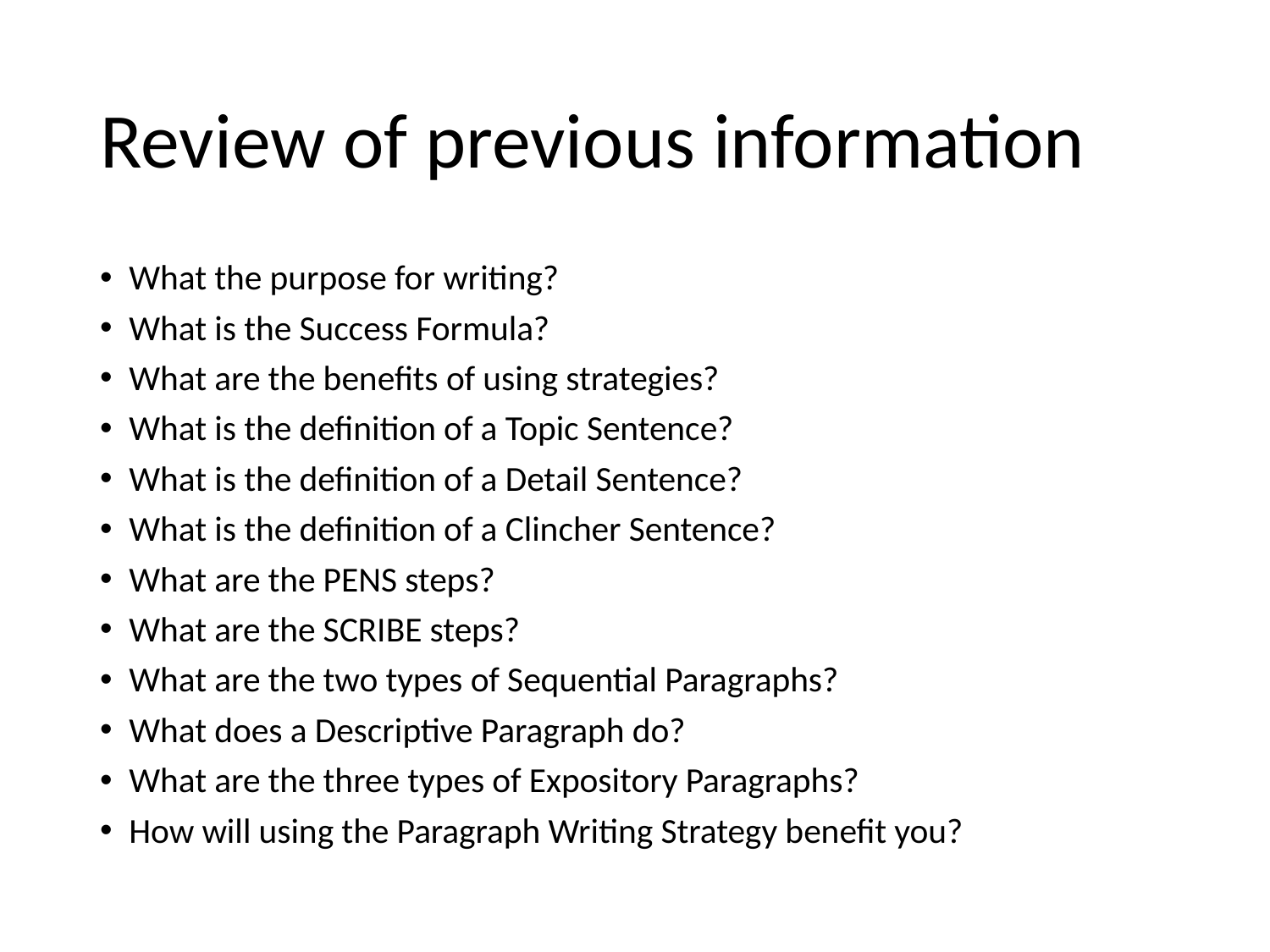

# Review of previous information
What the purpose for writing?
What is the Success Formula?
What are the benefits of using strategies?
What is the definition of a Topic Sentence?
What is the definition of a Detail Sentence?
What is the definition of a Clincher Sentence?
What are the PENS steps?
What are the SCRIBE steps?
What are the two types of Sequential Paragraphs?
What does a Descriptive Paragraph do?
What are the three types of Expository Paragraphs?
How will using the Paragraph Writing Strategy benefit you?